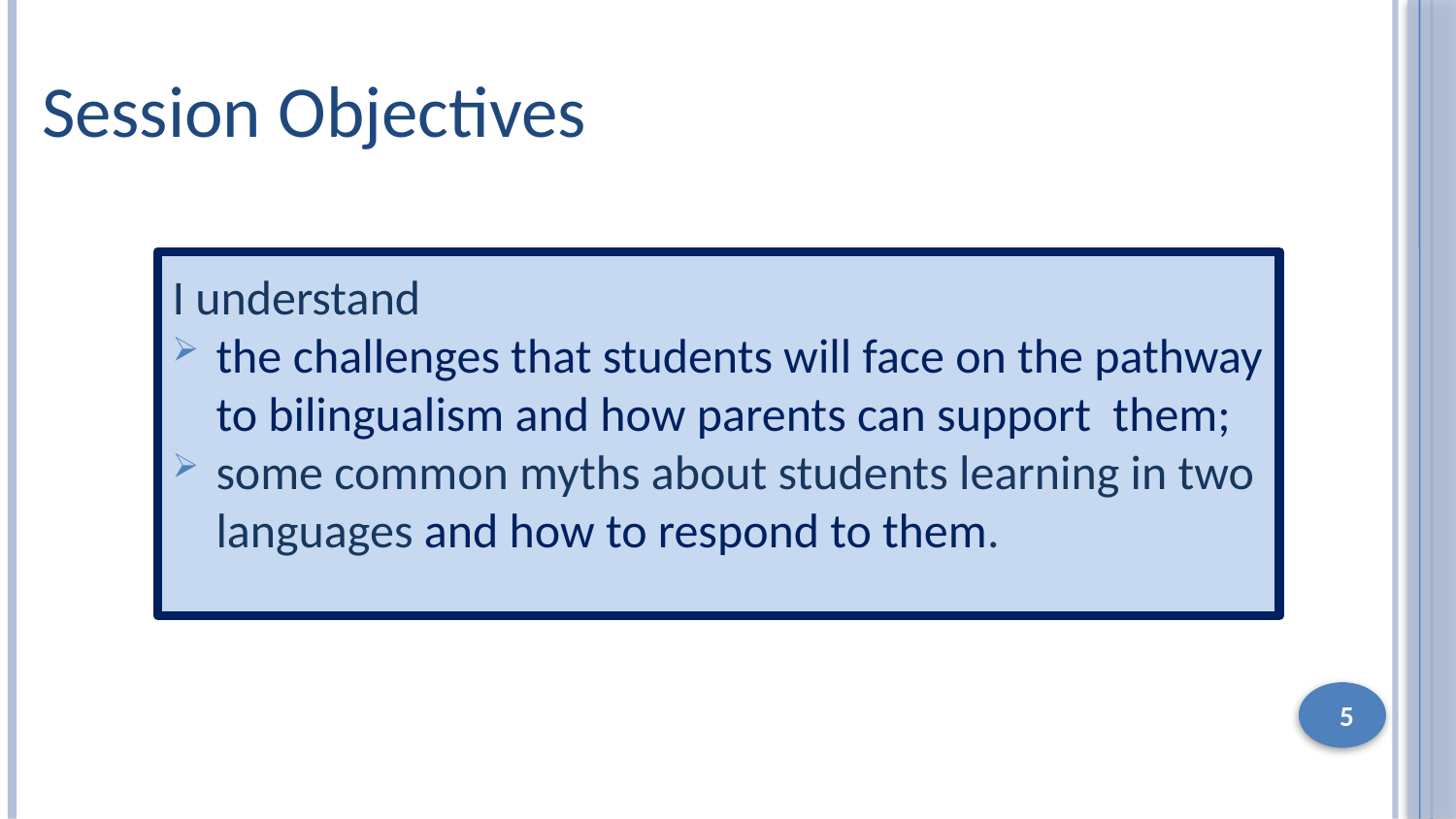

Session Objectives
I understand
the challenges that students will face on the pathway to bilingualism and how parents can support  them;
some common myths about students learning in two languages and how to respond to them.

5